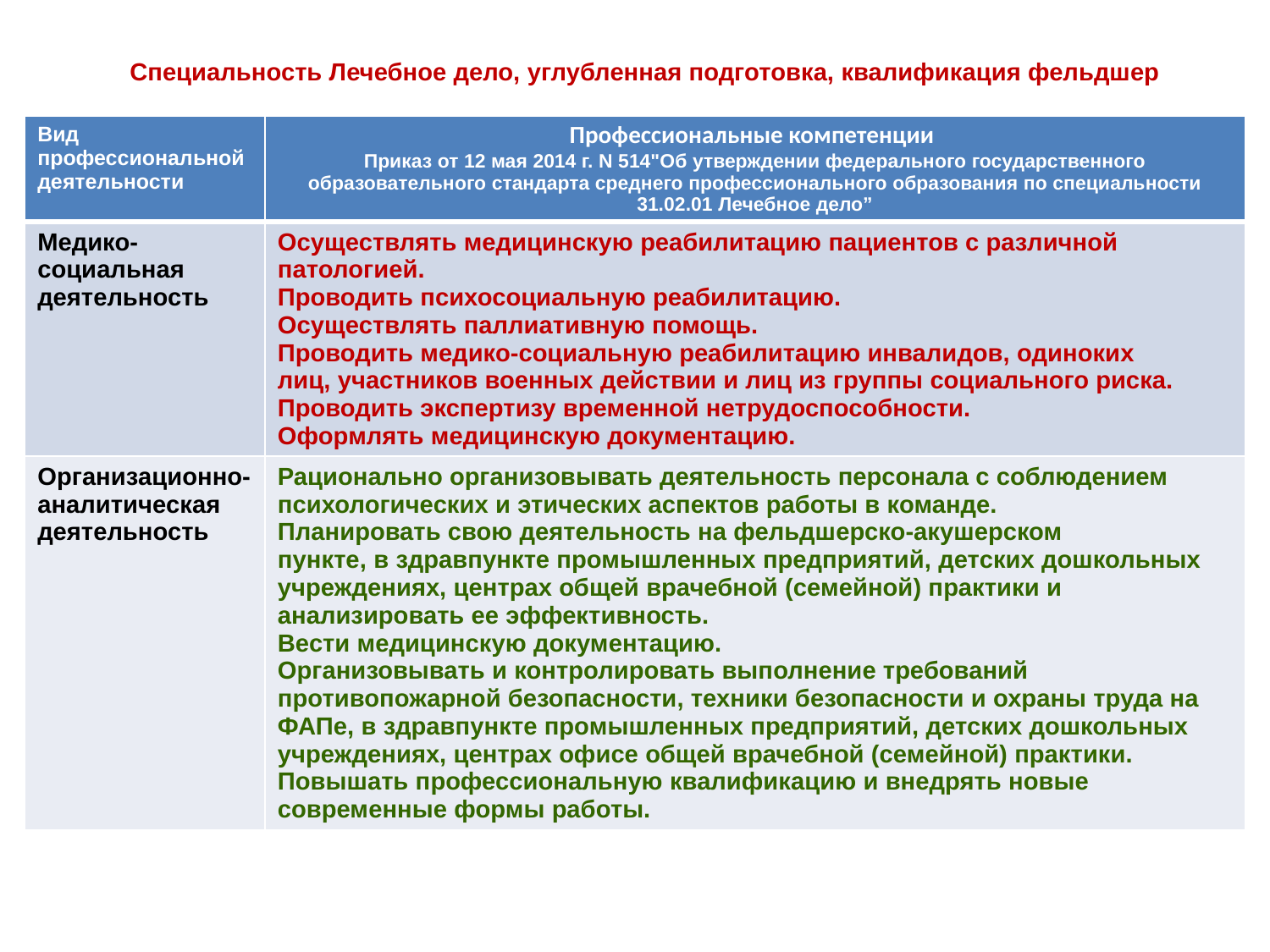

# Специальность Лечебное дело, углубленная подготовка, квалификация фельдшер
| Вид профессиональной деятельности | Профессиональные компетенции Приказ от 12 мая 2014 г. N 514"Об утверждении федерального государственного образовательного стандарта среднего профессионального образования по специальности 31.02.01 Лечебное дело” |
| --- | --- |
| Медико-социальная деятельность | Осуществлять медицинскую реабилитацию пациентов с различной патологией. Проводить психосоциальную реабилитацию. Осуществлять паллиативную помощь. Проводить медико-социальную реабилитацию инвалидов, одиноких лиц, участников военных действии и лиц из группы социального риска. Проводить экспертизу временной нетрудоспособности. Оформлять медицинскую документацию. |
| Организационно-аналитическая деятельность | Рационально организовывать деятельность персонала с соблюдением психологических и этических аспектов работы в команде. Планировать свою деятельность на фельдшерско-акушерском пункте, в здравпункте промышленных предприятий, детских дошкольных учреждениях, центрах общей врачебной (семейной) практики и анализировать ее эффективность. Вести медицинскую документацию. Организовывать и контролировать выполнение требований противопожарной безопасности, техники безопасности и охраны труда на ФАПе, в здравпункте промышленных предприятий, детских дошкольных учреждениях, центрах офисе общей врачебной (семейной) практики. Повышать профессиональную квалификацию и внедрять новые современные формы работы. |